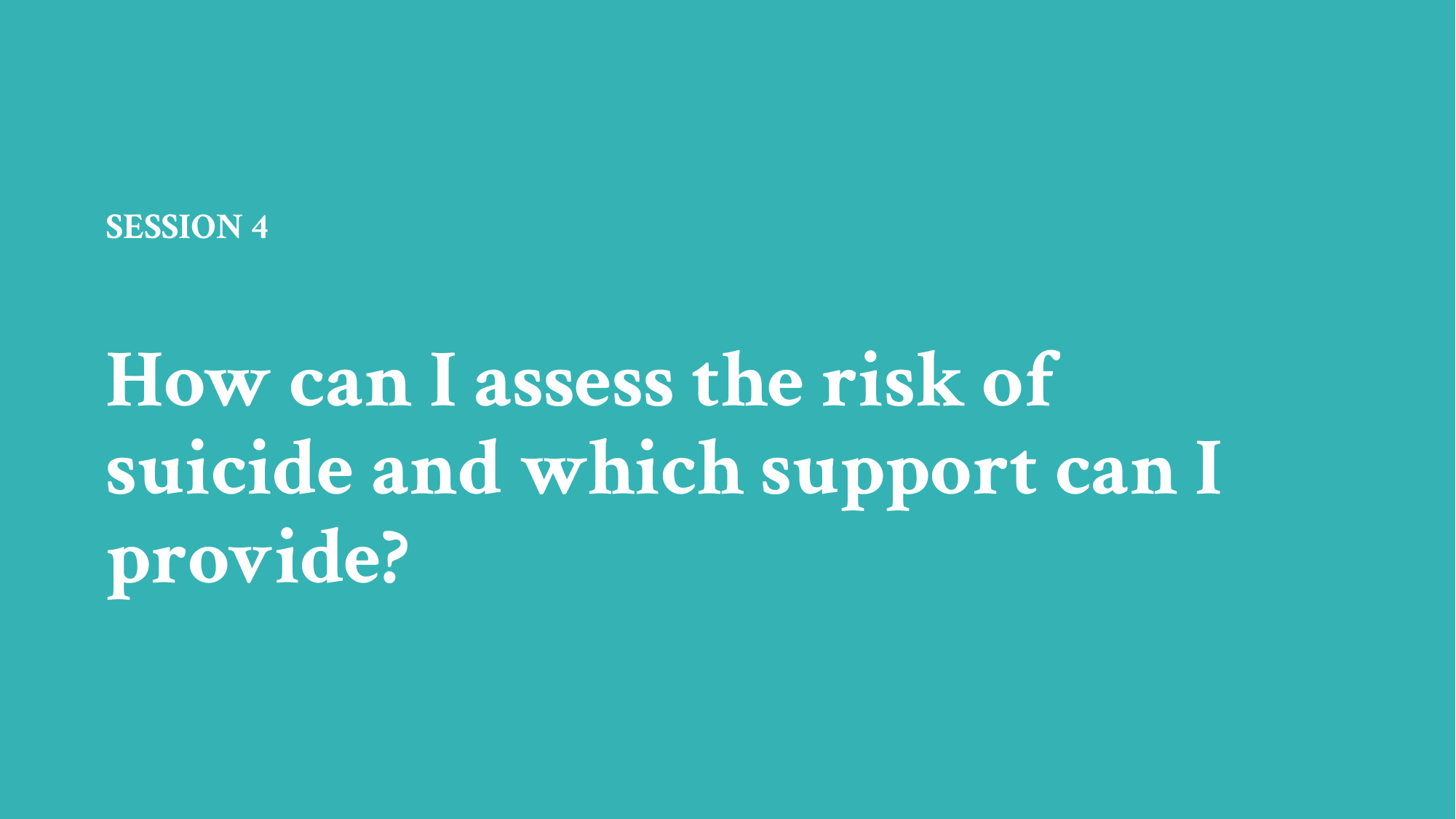

# SESSION 4 How can I assess the risk of suicide and which support can I provide?